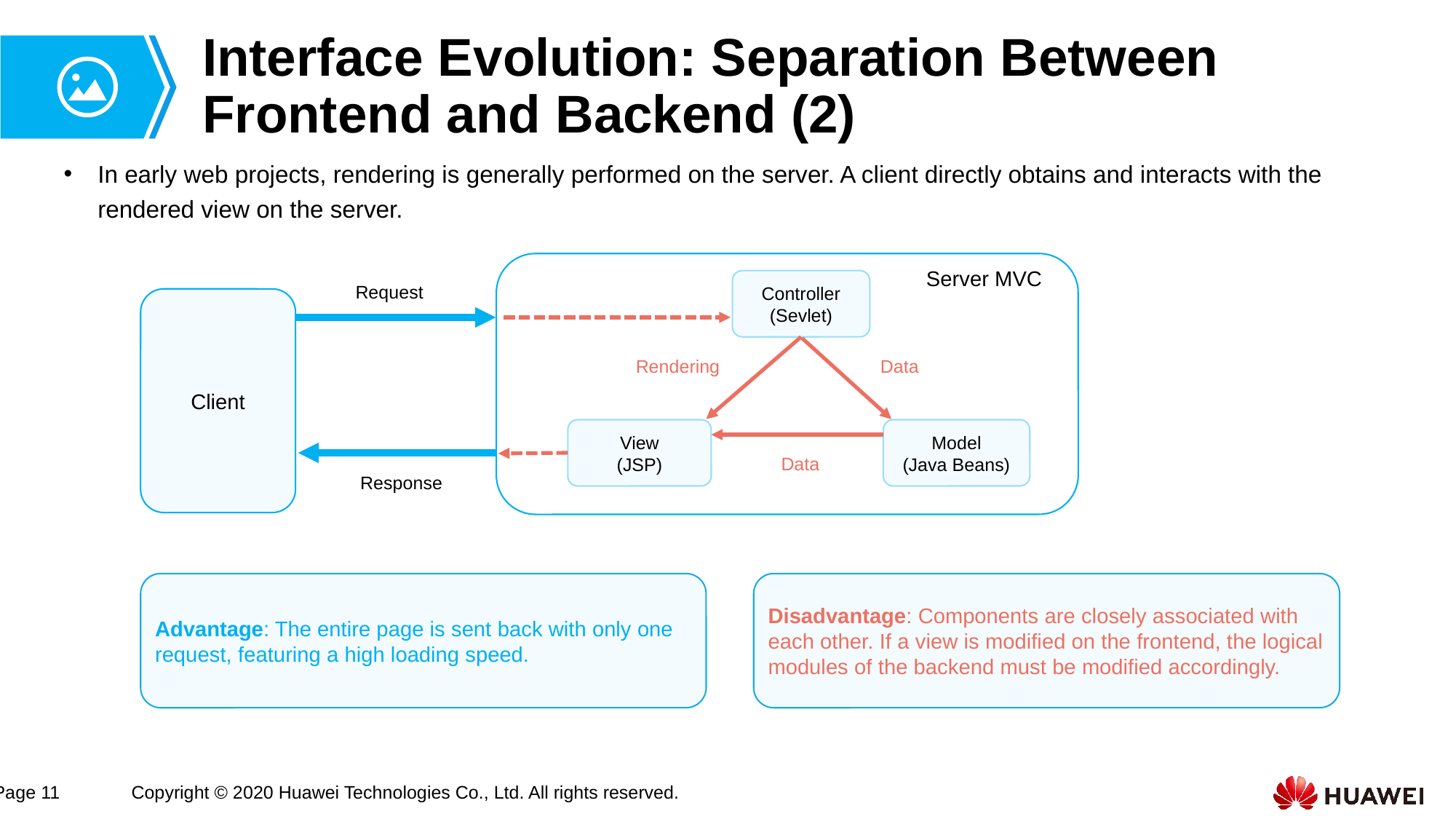

# Interface Evolution: Separation Between Frontend and Backend (2)
In early web projects, rendering is generally performed on the server. A client directly obtains and interacts with the rendered view on the server.

Server MVC
Controller
(Sevlet)
Request
Client
Rendering
Data
Client
View
(JSP)
Model
(Java Beans)
Data
Response
Disadvantage: Components are closely associated with each other. If a view is modified on the frontend, the logical modules of the backend must be modified accordingly.
Advantage: The entire page is sent back with only one request, featuring a high loading speed.